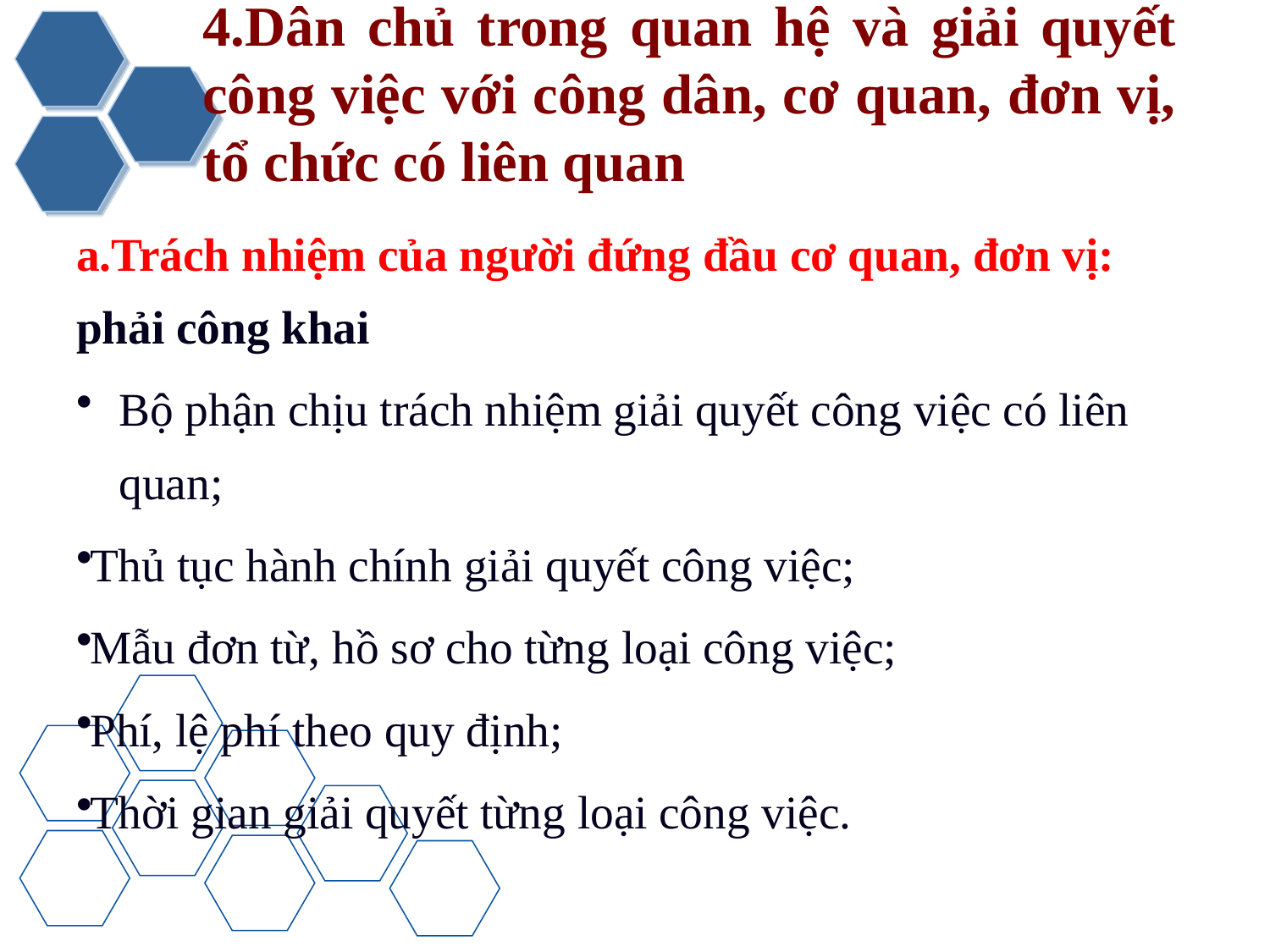

# 4.Dân chủ trong quan hệ và giải quyết công việc với công dân, cơ quan, đơn vị, tổ chức có liên quan
a.Trách nhiệm của người đứng đầu cơ quan, đơn vị: phải công khai
Bộ phận chịu trách nhiệm giải quyết công việc có liên quan;
Thủ tục hành chính giải quyết công việc;
Mẫu đơn từ, hồ sơ cho từng loại công việc;
Phí, lệ phí theo quy định;
Thời gian giải quyết từng loại công việc.